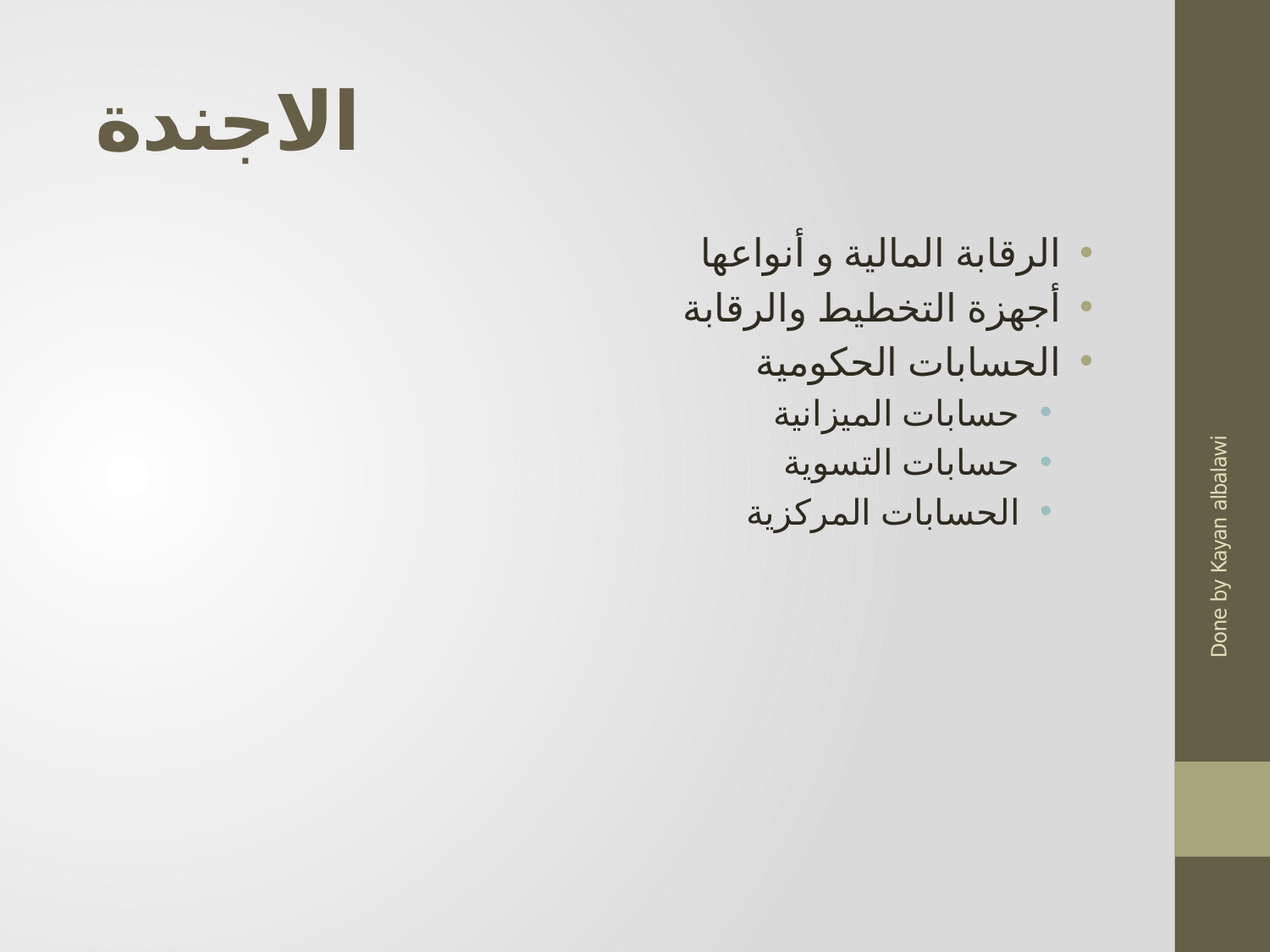

# الاجندة
الرقابة المالية و أنواعها
أجهزة التخطيط والرقابة
الحسابات الحكومية
حسابات الميزانية
حسابات التسوية
الحسابات المركزية

Done by Kayan albalawi